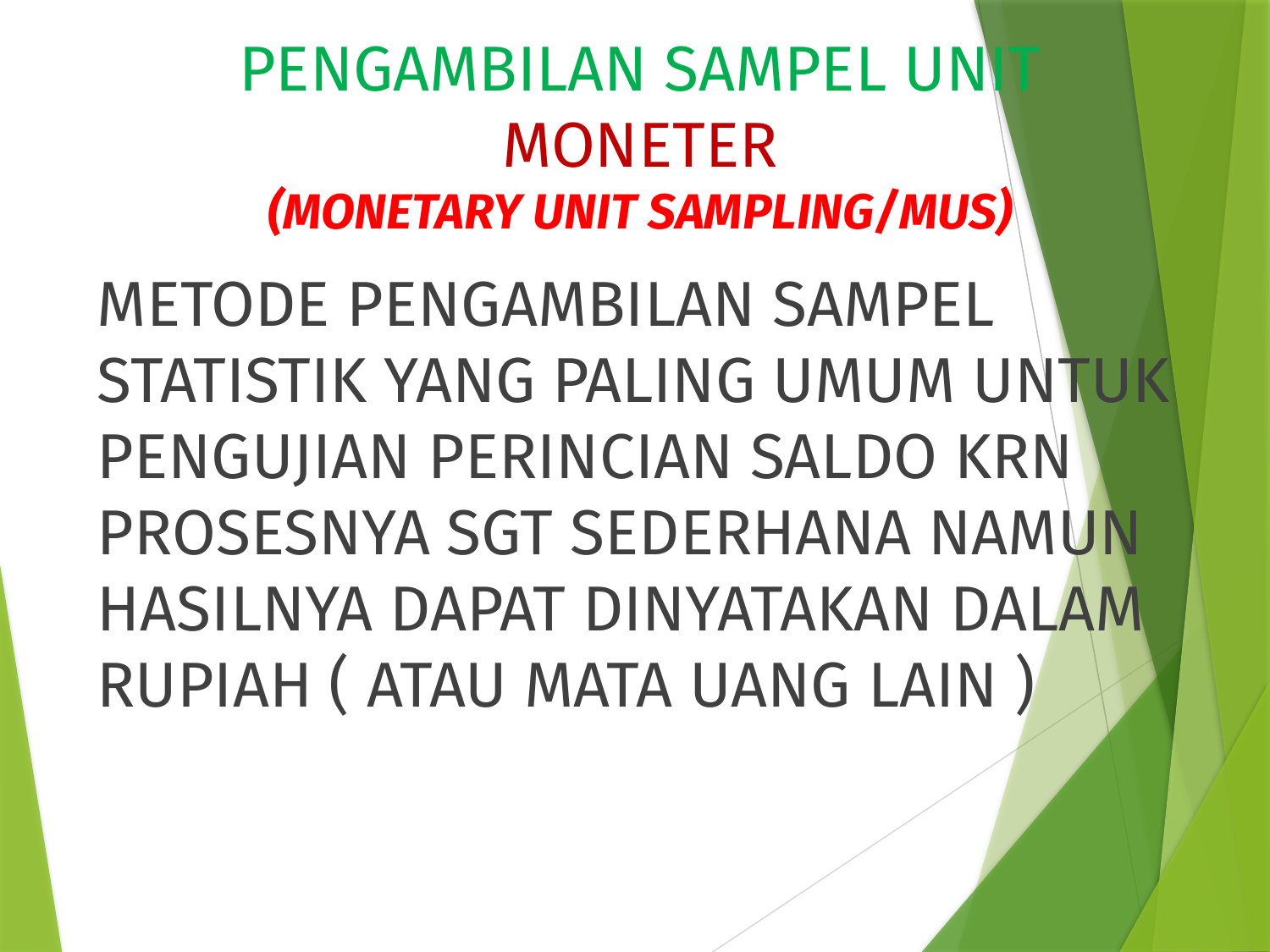

# PENGAMBILAN SAMPEL UNIT MONETER (MONETARY UNIT SAMPLING/MUS)

METODE PENGAMBILAN SAMPEL STATISTIK YANG PALING UMUM UNTUK PENGUJIAN PERINCIAN SALDO KRN PROSESNYA SGT SEDERHANA NAMUN HASILNYA DAPAT DINYATAKAN DALAM RUPIAH ( ATAU MATA UANG LAIN )